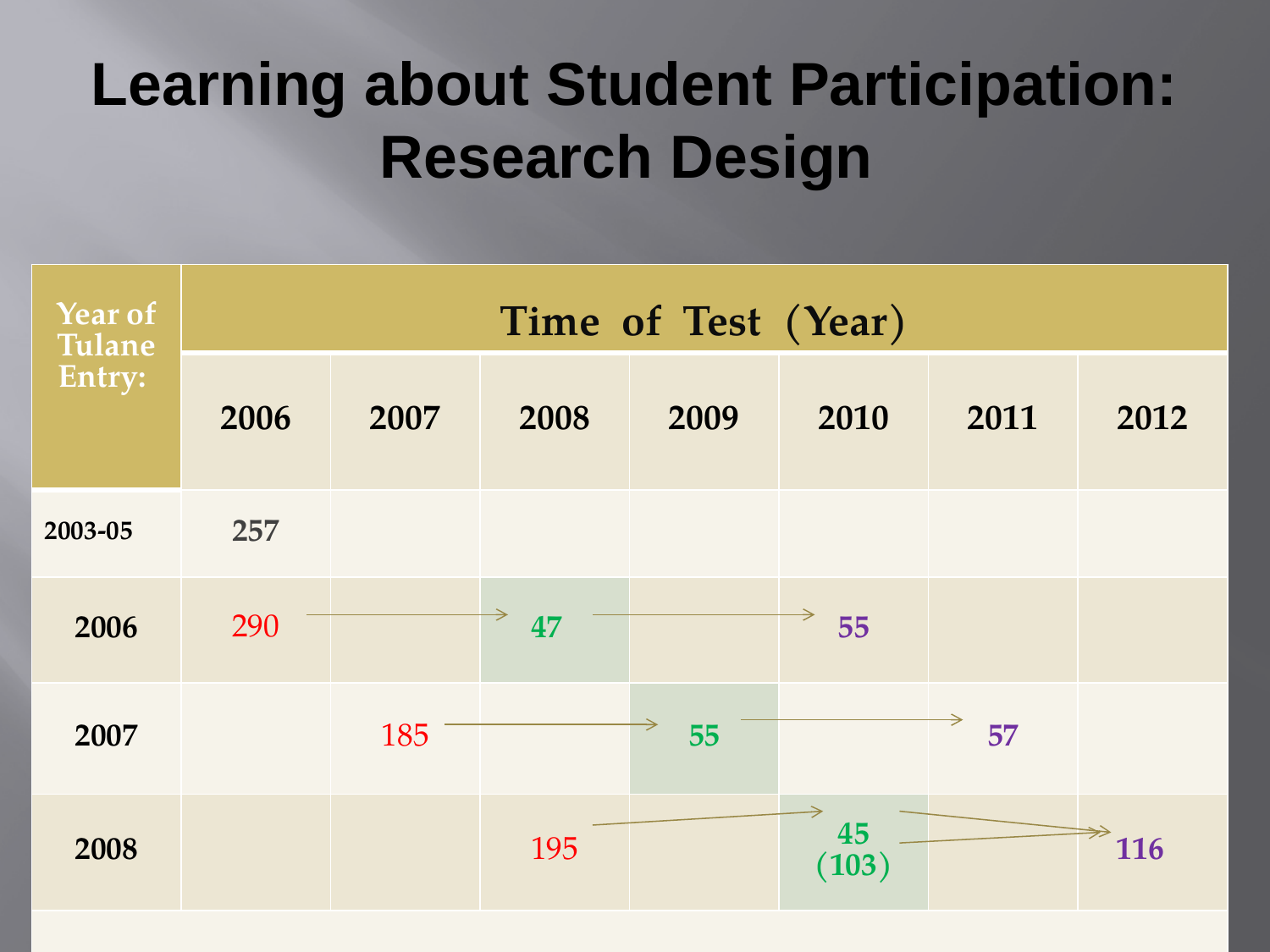

# Learning about Student Participation: Research Design
| Year of Tulane Entry: | Time of Test (Year) |  |  |  |  |  |  |
| --- | --- | --- | --- | --- | --- | --- | --- |
|  | 2006 | 2007 | 2008 | 2009 | 2010 | 2011 | 2012 |
| 2003-05 | 257 |  |  |  |  |  |  |
| 2006 | 290 |  | 47 |  | 55 |  |  |
| 2007 |  | 185 |  | 55 |  | 57 |  |
| 2008 |  |  | 195 |  | 45 (103) |  | 116 |
|  |  |  |  |  |  |  |  |